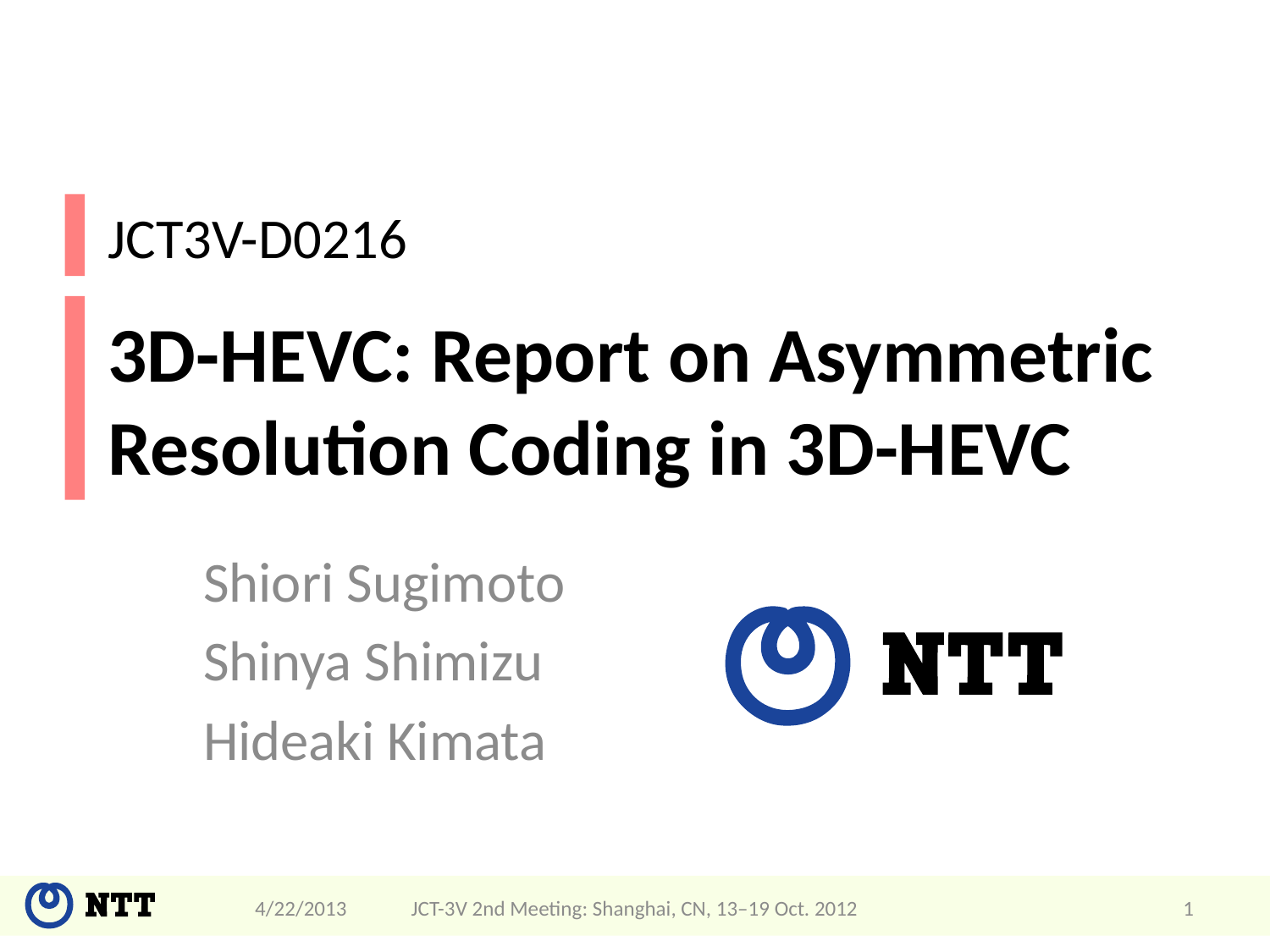

JCT3V-D0216
# 3D-HEVC: Report on Asymmetric Resolution Coding in 3D-HEVC
Shiori Sugimoto
Shinya Shimizu
Hideaki Kimata
4/22/2013
JCT-3V 2nd Meeting: Shanghai, CN, 13–19 Oct. 2012
1